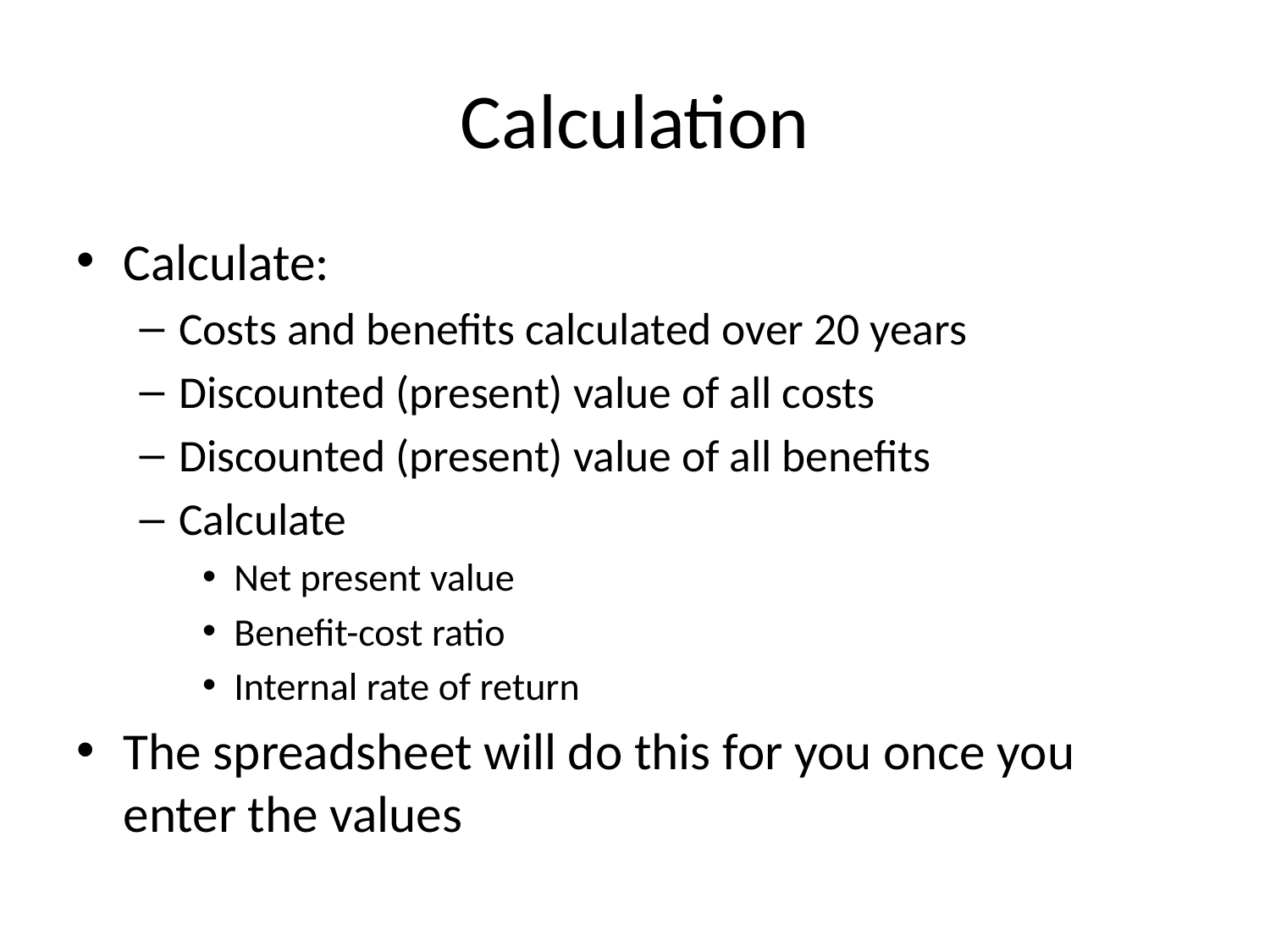

# Calculation
Calculate:
Costs and benefits calculated over 20 years
Discounted (present) value of all costs
Discounted (present) value of all benefits
Calculate
Net present value
Benefit-cost ratio
Internal rate of return
The spreadsheet will do this for you once you enter the values